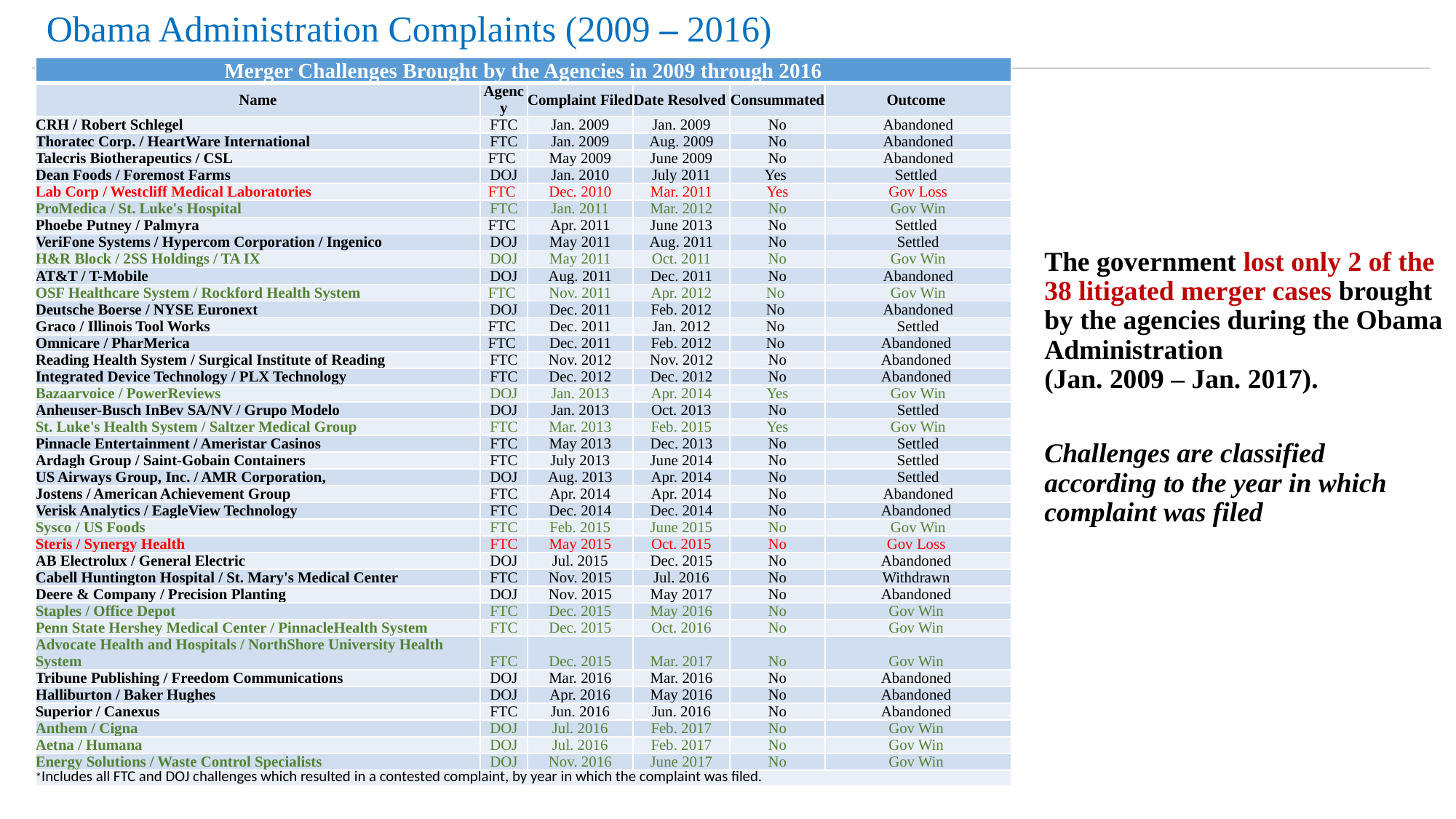

# Obama Administration Complaints (2009 – 2016)
| Merger Challenges Brought by the Agencies in 2009 through 2016 |  |  |  |  |  |
| --- | --- | --- | --- | --- | --- |
| Name | Agency | Complaint Filed | Date Resolved | Consummated | Outcome |
| CRH / Robert Schlegel | FTC | Jan. 2009 | Jan. 2009 | No | Abandoned |
| Thoratec Corp. / HeartWare International | FTC | Jan. 2009 | Aug. 2009 | No | Abandoned |
| Talecris Biotherapeutics / CSL | FTC | May 2009 | June 2009 | No | Abandoned |
| Dean Foods / Foremost Farms | DOJ | Jan. 2010 | July 2011 | Yes | Settled |
| Lab Corp / Westcliff Medical Laboratories | FTC | Dec. 2010 | Mar. 2011 | Yes | Gov Loss |
| ProMedica / St. Luke's Hospital | FTC | Jan. 2011 | Mar. 2012 | No | Gov Win |
| Phoebe Putney / Palmyra | FTC | Apr. 2011 | June 2013 | No | Settled |
| VeriFone Systems / Hypercom Corporation / Ingenico | DOJ | May 2011 | Aug. 2011 | No | Settled |
| H&R Block / 2SS Holdings / TA IX | DOJ | May 2011 | Oct. 2011 | No | Gov Win |
| AT&T / T-Mobile | DOJ | Aug. 2011 | Dec. 2011 | No | Abandoned |
| OSF Healthcare System / Rockford Health System | FTC | Nov. 2011 | Apr. 2012 | No | Gov Win |
| Deutsche Boerse / NYSE Euronext | DOJ | Dec. 2011 | Feb. 2012 | No | Abandoned |
| Graco / Illinois Tool Works | FTC | Dec. 2011 | Jan. 2012 | No | Settled |
| Omnicare / PharMerica | FTC | Dec. 2011 | Feb. 2012 | No | Abandoned |
| Reading Health System / Surgical Institute of Reading | FTC | Nov. 2012 | Nov. 2012 | No | Abandoned |
| Integrated Device Technology / PLX Technology | FTC | Dec. 2012 | Dec. 2012 | No | Abandoned |
| Bazaarvoice / PowerReviews | DOJ | Jan. 2013 | Apr. 2014 | Yes | Gov Win |
| Anheuser-Busch InBev SA/NV / Grupo Modelo | DOJ | Jan. 2013 | Oct. 2013 | No | Settled |
| St. Luke's Health System / Saltzer Medical Group | FTC | Mar. 2013 | Feb. 2015 | Yes | Gov Win |
| Pinnacle Entertainment / Ameristar Casinos | FTC | May 2013 | Dec. 2013 | No | Settled |
| Ardagh Group / Saint-Gobain Containers | FTC | July 2013 | June 2014 | No | Settled |
| US Airways Group, Inc. / AMR Corporation, | DOJ | Aug. 2013 | Apr. 2014 | No | Settled |
| Jostens / American Achievement Group | FTC | Apr. 2014 | Apr. 2014 | No | Abandoned |
| Verisk Analytics / EagleView Technology | FTC | Dec. 2014 | Dec. 2014 | No | Abandoned |
| Sysco / US Foods | FTC | Feb. 2015 | June 2015 | No | Gov Win |
| Steris / Synergy Health | FTC | May 2015 | Oct. 2015 | No | Gov Loss |
| AB Electrolux / General Electric | DOJ | Jul. 2015 | Dec. 2015 | No | Abandoned |
| Cabell Huntington Hospital / St. Mary's Medical Center | FTC | Nov. 2015 | Jul. 2016 | No | Withdrawn |
| Deere & Company / Precision Planting | DOJ | Nov. 2015 | May 2017 | No | Abandoned |
| Staples / Office Depot | FTC | Dec. 2015 | May 2016 | No | Gov Win |
| Penn State Hershey Medical Center / PinnacleHealth System | FTC | Dec. 2015 | Oct. 2016 | No | Gov Win |
| Advocate Health and Hospitals / NorthShore University Health System | FTC | Dec. 2015 | Mar. 2017 | No | Gov Win |
| Tribune Publishing / Freedom Communications | DOJ | Mar. 2016 | Mar. 2016 | No | Abandoned |
| Halliburton / Baker Hughes | DOJ | Apr. 2016 | May 2016 | No | Abandoned |
| Superior / Canexus | FTC | Jun. 2016 | Jun. 2016 | No | Abandoned |
| Anthem / Cigna | DOJ | Jul. 2016 | Feb. 2017 | No | Gov Win |
| Aetna / Humana | DOJ | Jul. 2016 | Feb. 2017 | No | Gov Win |
| Energy Solutions / Waste Control Specialists | DOJ | Nov. 2016 | June 2017 | No | Gov Win |
| \*Includes all FTC and DOJ challenges which resulted in a contested complaint, by year in which the complaint was filed. |  |  |  |  |  |
The government lost only 2 of the 38 litigated merger cases brought by the agencies during the Obama Administration
(Jan. 2009 – Jan. 2017).

Challenges are classified according to the year in which complaint was filed